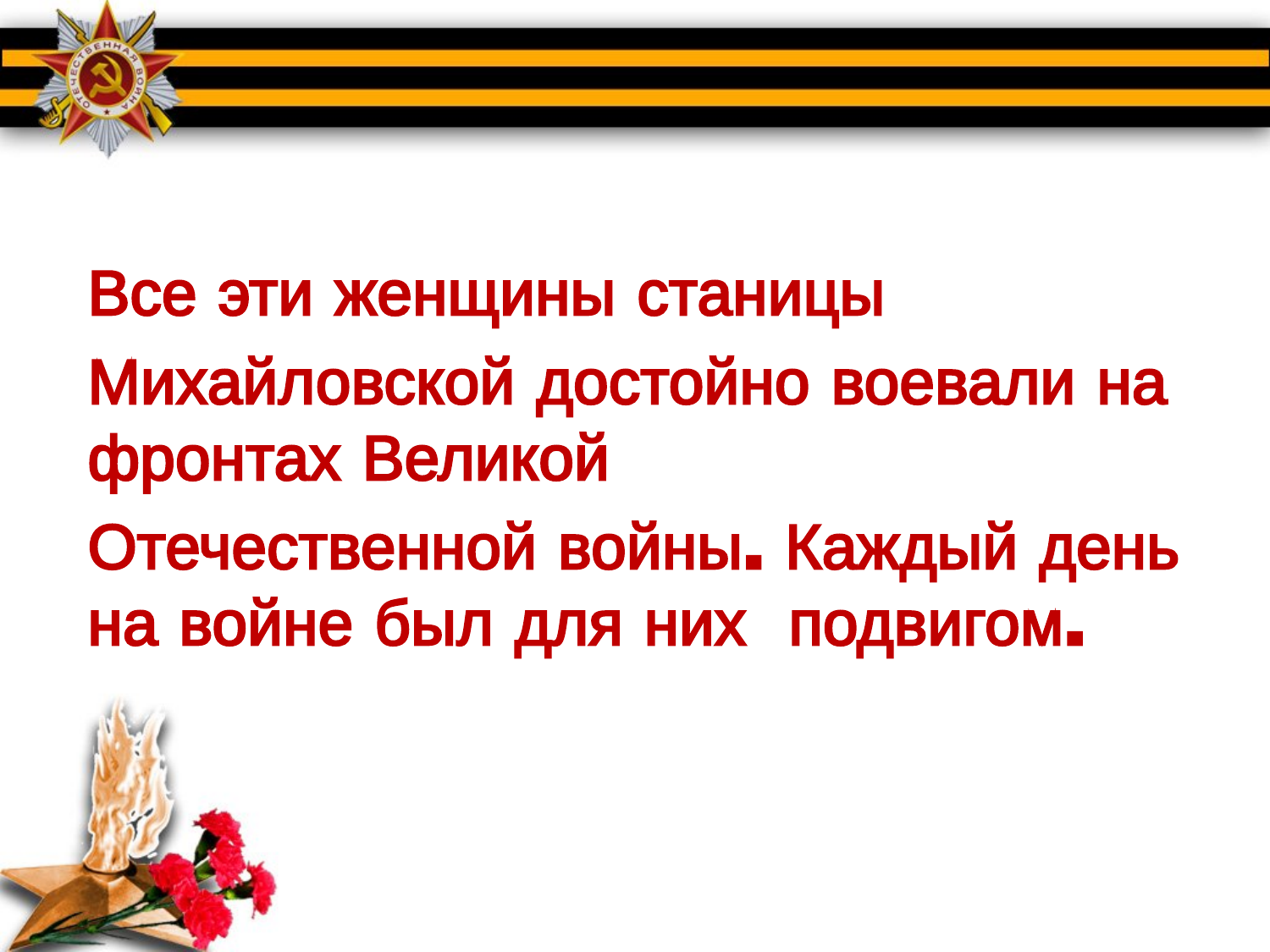

#

Все эти женщины станицы
Михайловской достойно воевали на фронтах Великой
Отечественной войны. Каждый день на войне был для них  подвигом.